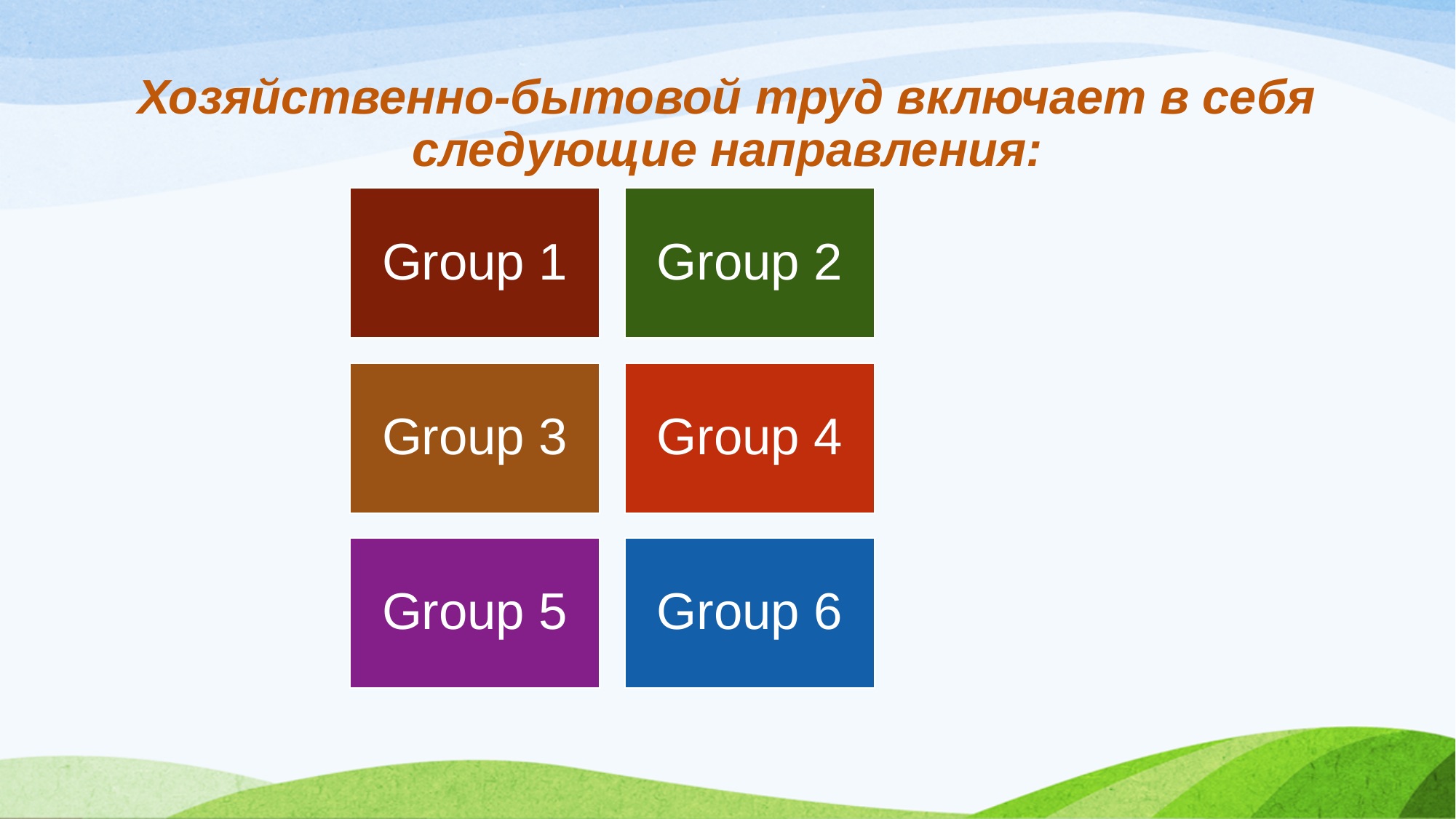

# Хозяйственно-бытовой труд включает в себя следующие направления:
Group 1
Group 2
Group 3
Group 4
Group 5
Group 6